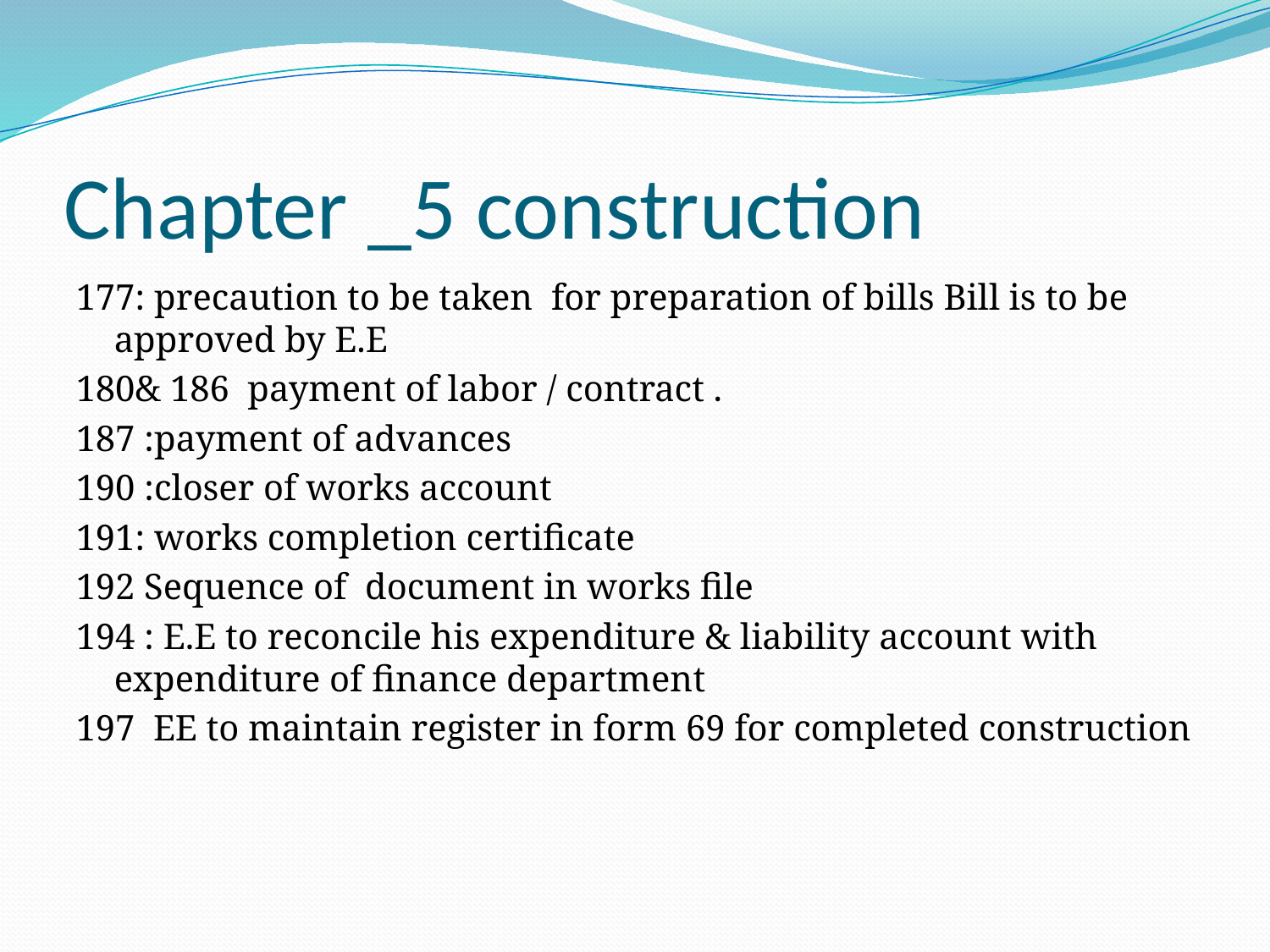

# Chapter _5 construction
177: precaution to be taken  for preparation of bills Bill is to be approved by E.E
180& 186  payment of labor / contract .
187 :payment of advances
190 :closer of works account
191: works completion certificate
192 Sequence of  document in works file
194 : E.E to reconcile his expenditure & liability account with expenditure of finance department
197  EE to maintain register in form 69 for completed construction